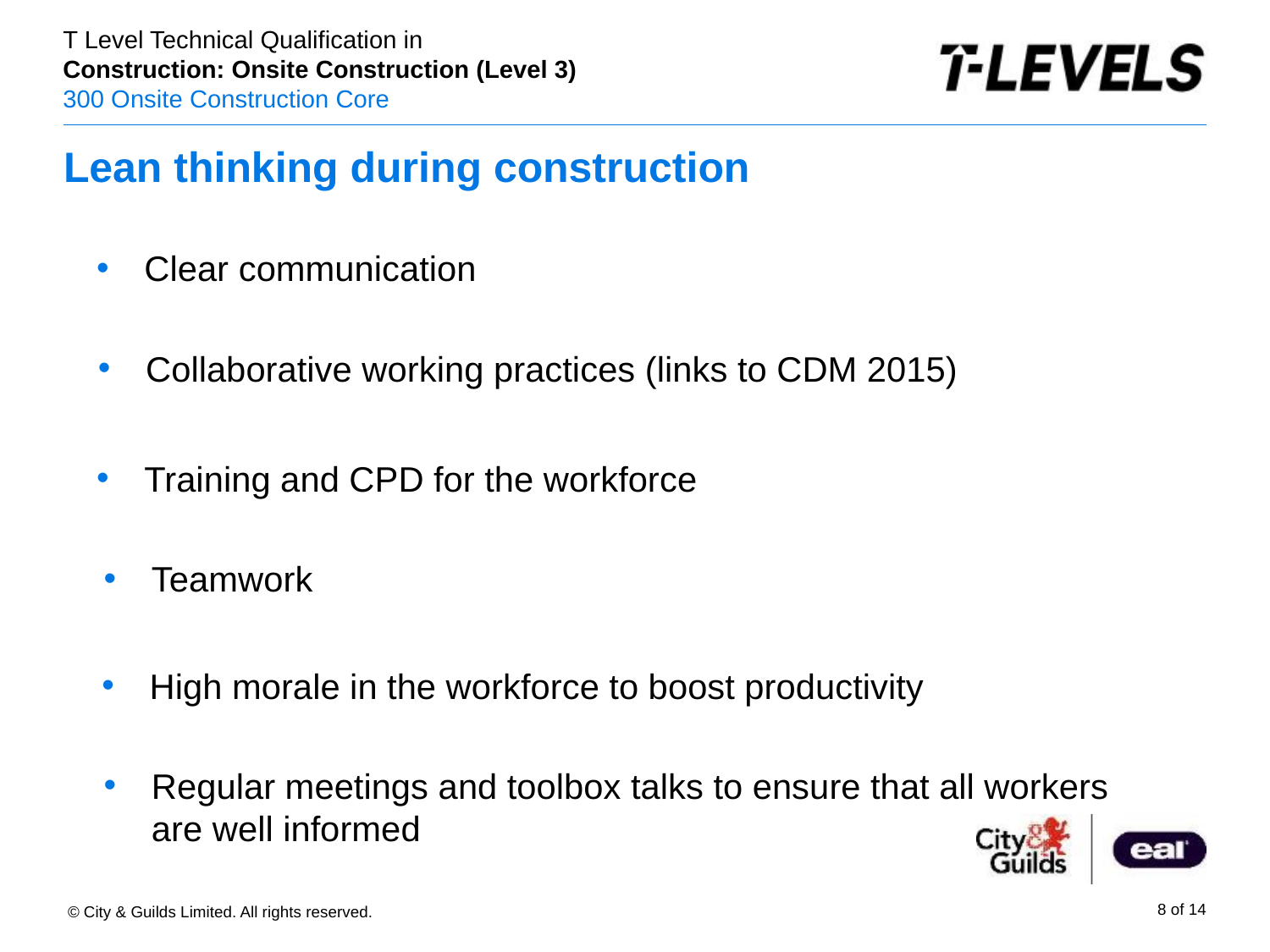

# Lean thinking during construction
Clear communication
Collaborative working practices (links to CDM 2015)
Training and CPD for the workforce
Teamwork
High morale in the workforce to boost productivity
Regular meetings and toolbox talks to ensure that all workers are well informed